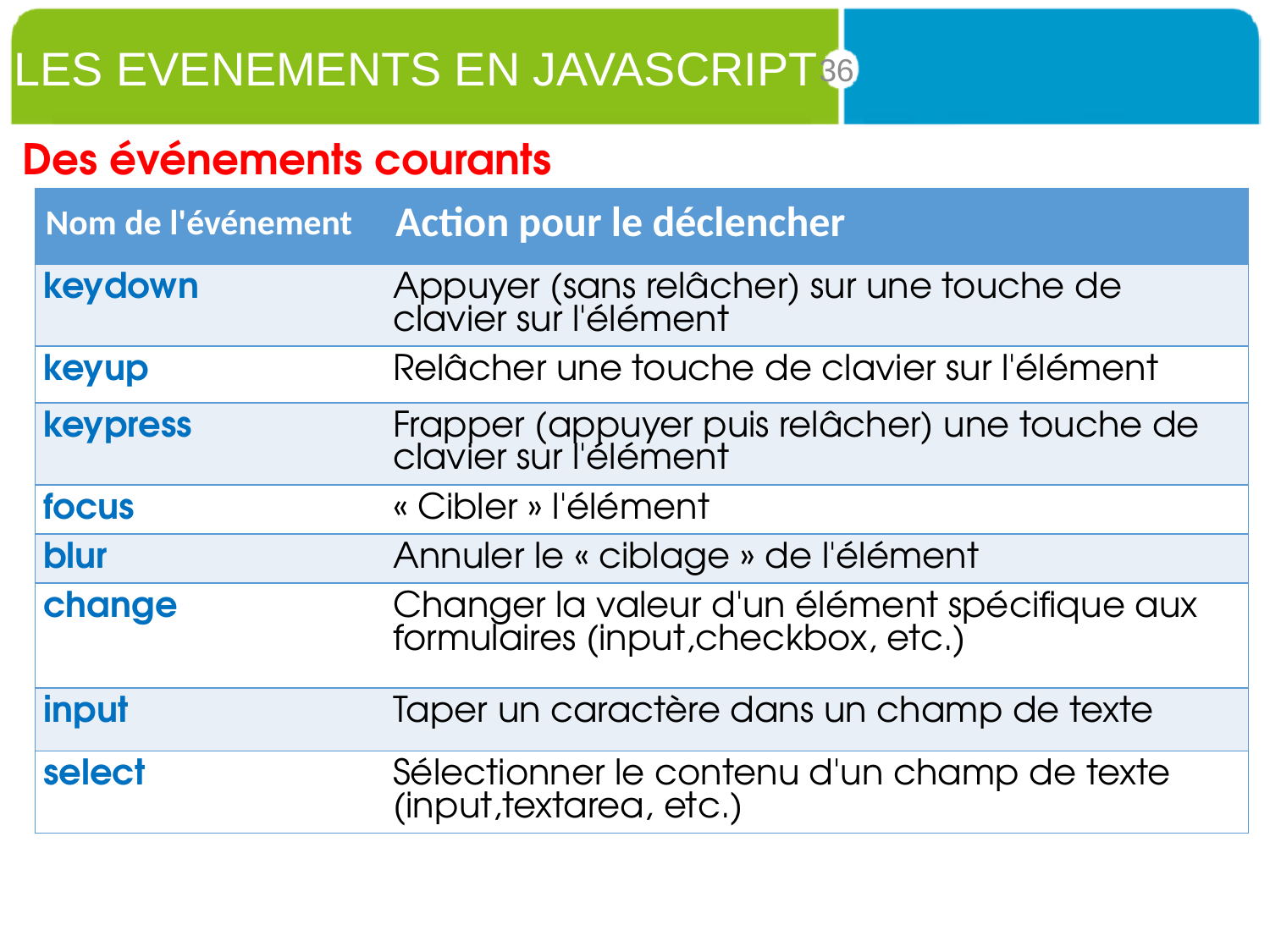

# LES EVENEMENTS EN JAVASCRIPT
36
Des événements courants

| Nom de l'événement | Action pour le déclencher |
| --- | --- |
| keydown | Appuyer (sans relâcher) sur une touche de clavier sur l'élément |
| keyup | Relâcher une touche de clavier sur l'élément |
| keypress | Frapper (appuyer puis relâcher) une touche de clavier sur l'élément |
| focus | « Cibler » l'élément |
| blur | Annuler le « ciblage » de l'élément |
| change | Changer la valeur d'un élément spécifique aux formulaires (input,checkbox, etc.) |
| input | Taper un caractère dans un champ de texte |
| select | Sélectionner le contenu d'un champ de texte (input,textarea, etc.) |